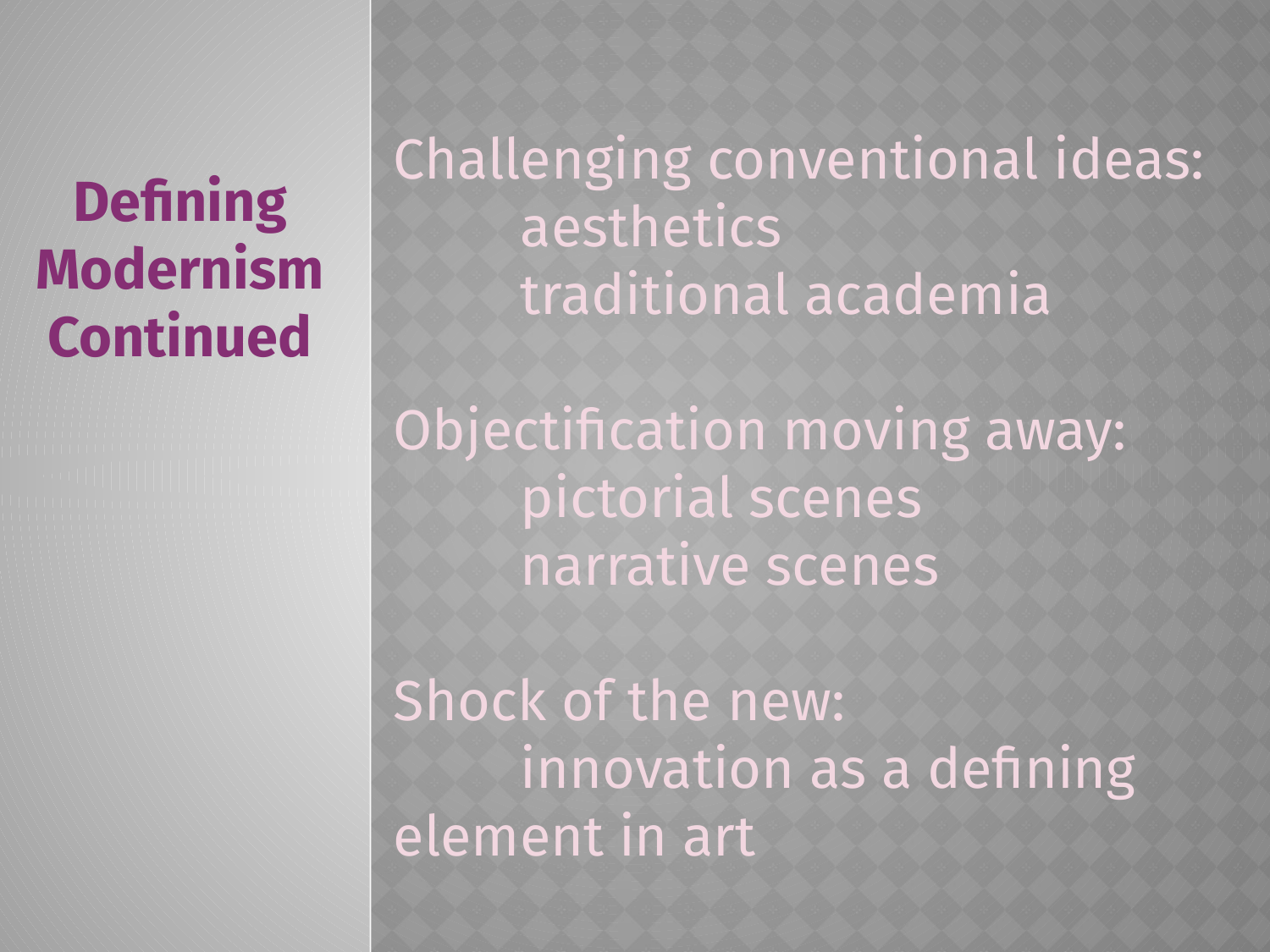

Challenging conventional ideas:
	aesthetics
	traditional academia

Objectification moving away:
	pictorial scenes
	narrative scenes

Shock of the new:
	innovation as a defining element in art
Defining Modernism Continued